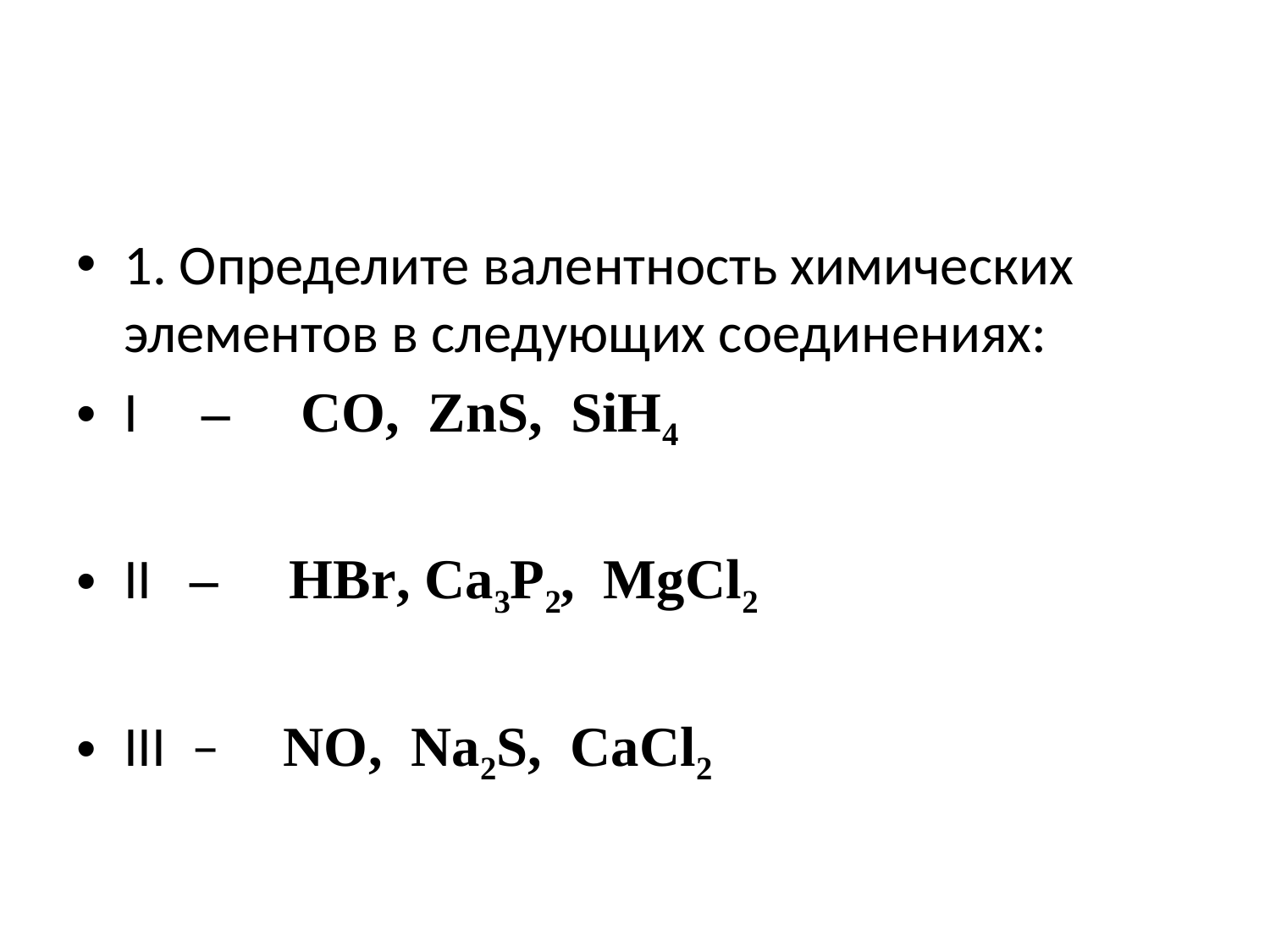

#
1. Определите валентность химических элементов в следующих соединениях:
I     –     СО,  ZnS,  SiН4

II   –     HBr, Ca3P2,  MgCl2

III  –     NO,  Na2S,  СaCl2